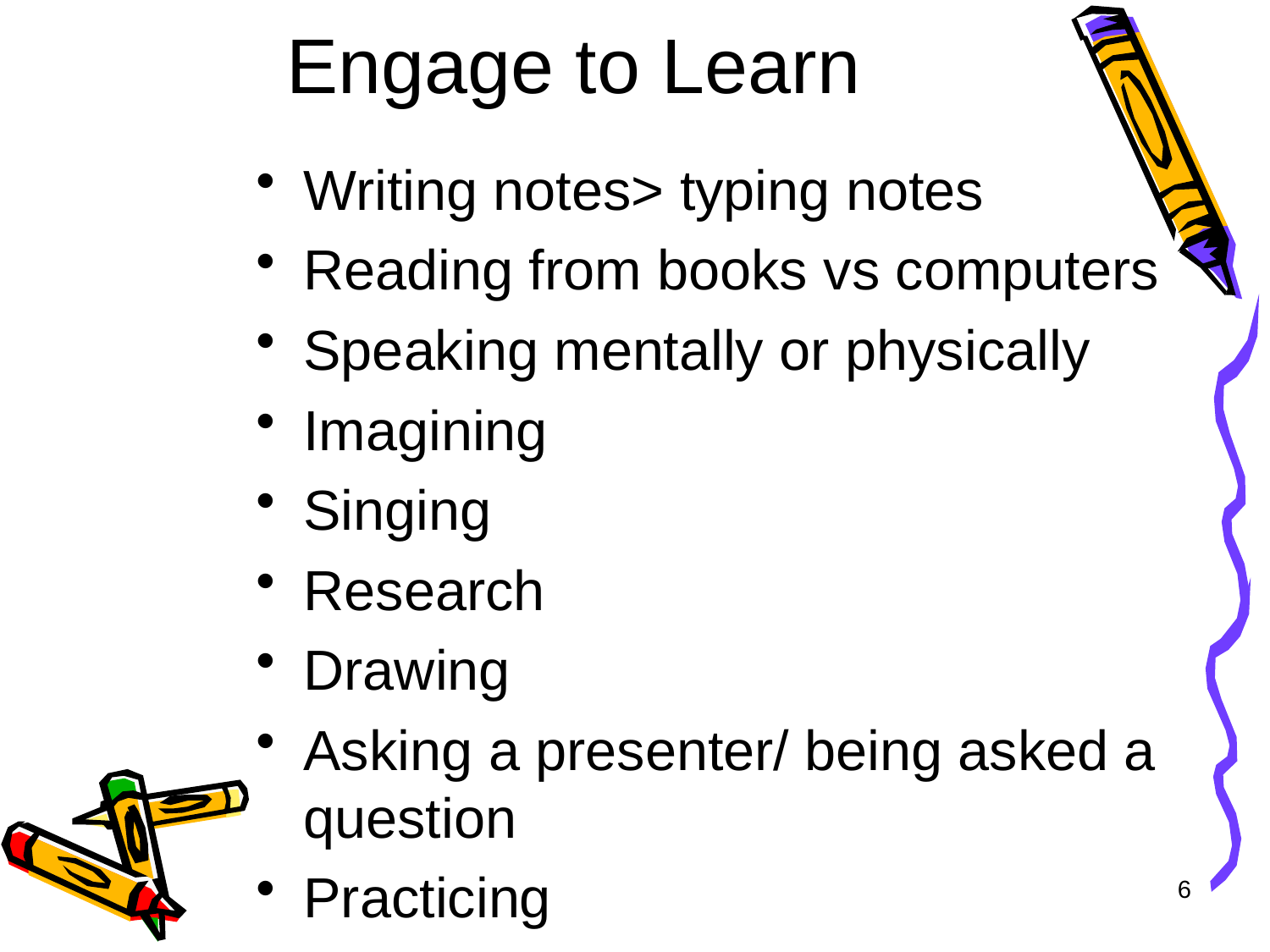

# Engage to Learn
Writing notes> typing notes
Reading from books vs computers
Speaking mentally or physically
Imagining
Singing
Research
Drawing
Asking a presenter/ being asked a question
Practicing
6